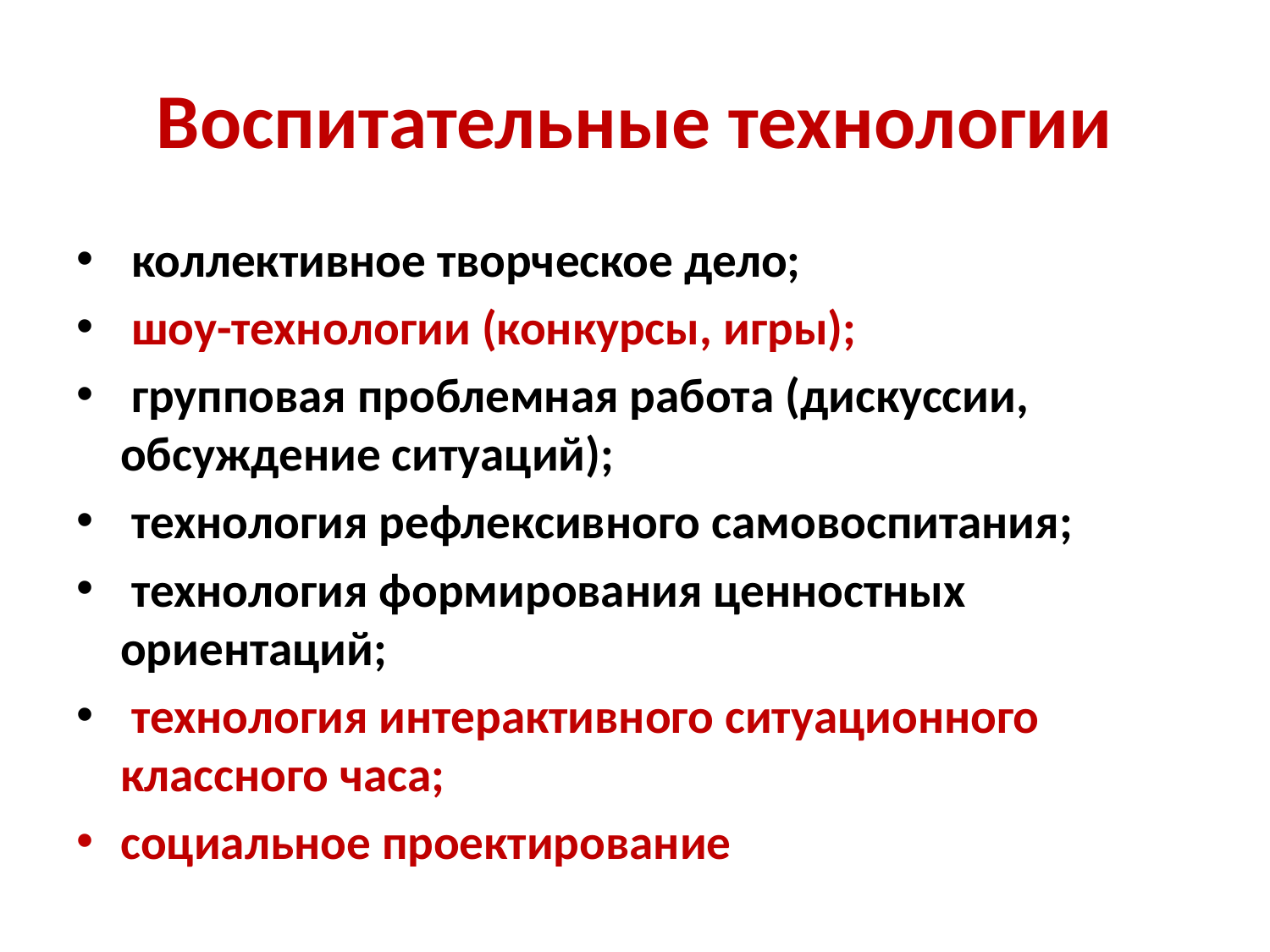

# Воспитательные технологии
 коллективное творческое дело;
 шоу-технологии (конкурсы, игры);
 групповая проблемная работа (дискуссии, обсуждение ситуаций);
 технология рефлексивного самовоспитания;
 технология формирования ценностных ориентаций;
 технология интерактивного ситуационного классного часа;
социальное проектирование